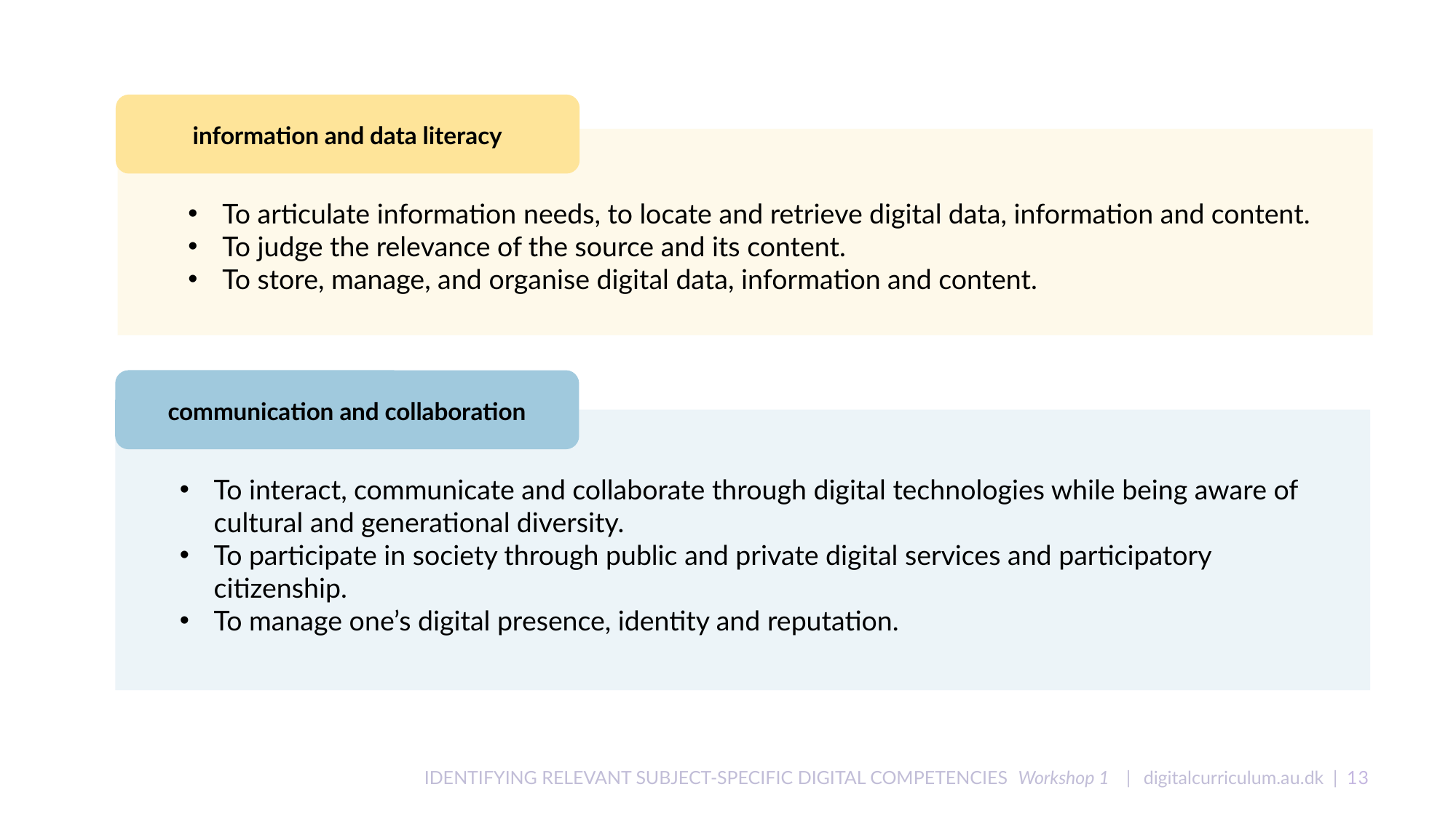

information and data literacy

To articulate information needs, to locate and retrieve digital data, information and content.
To judge the relevance of the source and its content.
To store, manage, and organise digital data, information and content.
communication and collaboration

To interact, communicate and collaborate through digital technologies while being aware of cultural and generational diversity.
To participate in society through public and private digital services and participatory citizenship.
To manage one’s digital presence, identity and reputation.
13